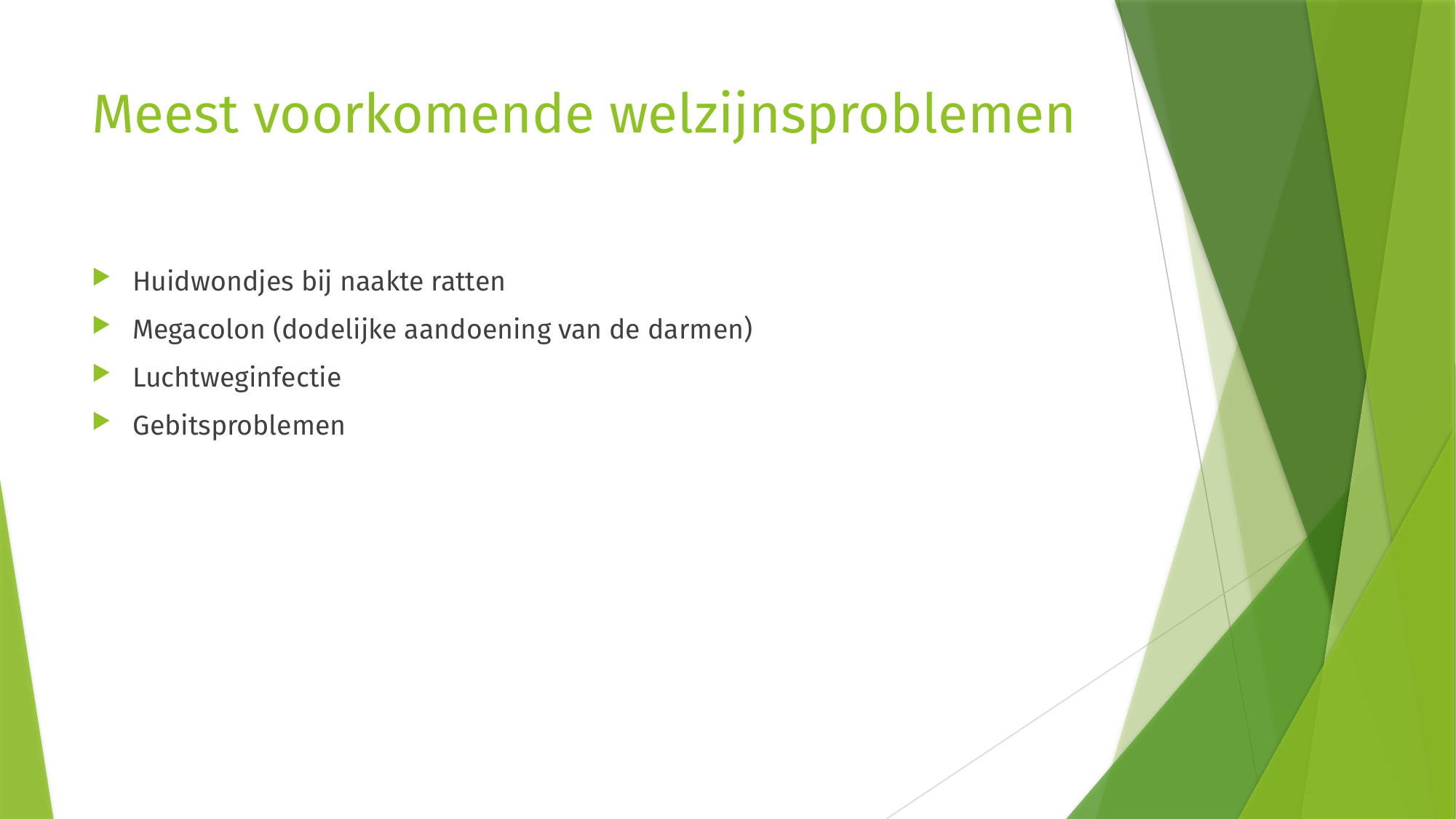

# Meest voorkomende welzijnsproblemen
Huidwondjes bij naakte ratten
Megacolon (dodelijke aandoening van de darmen)
Luchtweginfectie
Gebitsproblemen